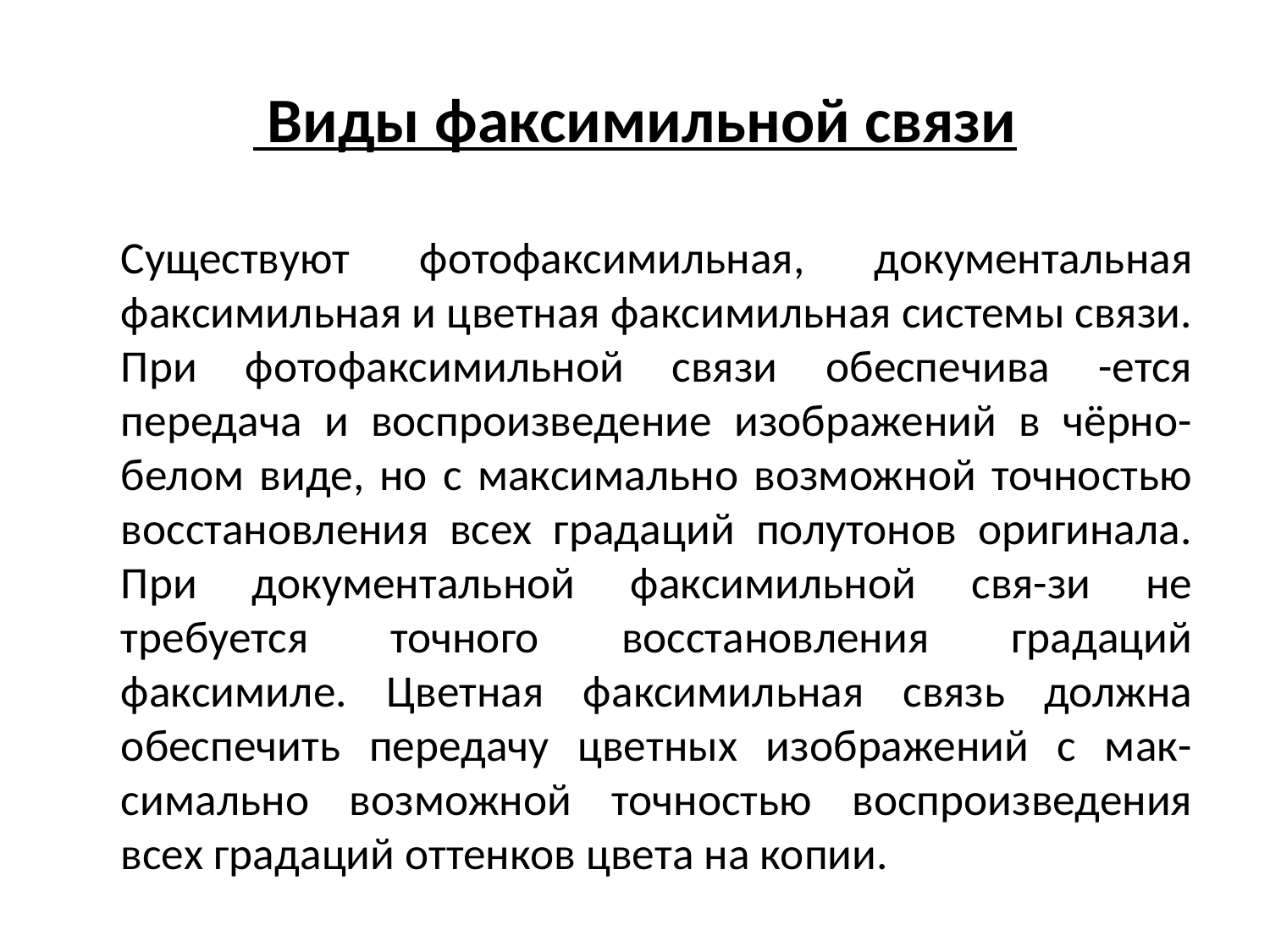

# Виды факсимильной связи
	Существуют фотофаксимильная, документальная факсимильная и цветная факсимильная системы связи. При фотофаксимильной связи обеспечива -ется передача и воспроизведение изображений в чёрно-белом виде, но с максимально возможной точностью восстановления всех градаций полутонов оригинала. При документальной факсимильной свя-зи не требуется точного восстановления градаций факсимиле. Цветная факсимильная связь должна обеспечить передачу цветных изображений с мак-симально возможной точностью воспроизведения всех градаций оттенков цвета на копии.